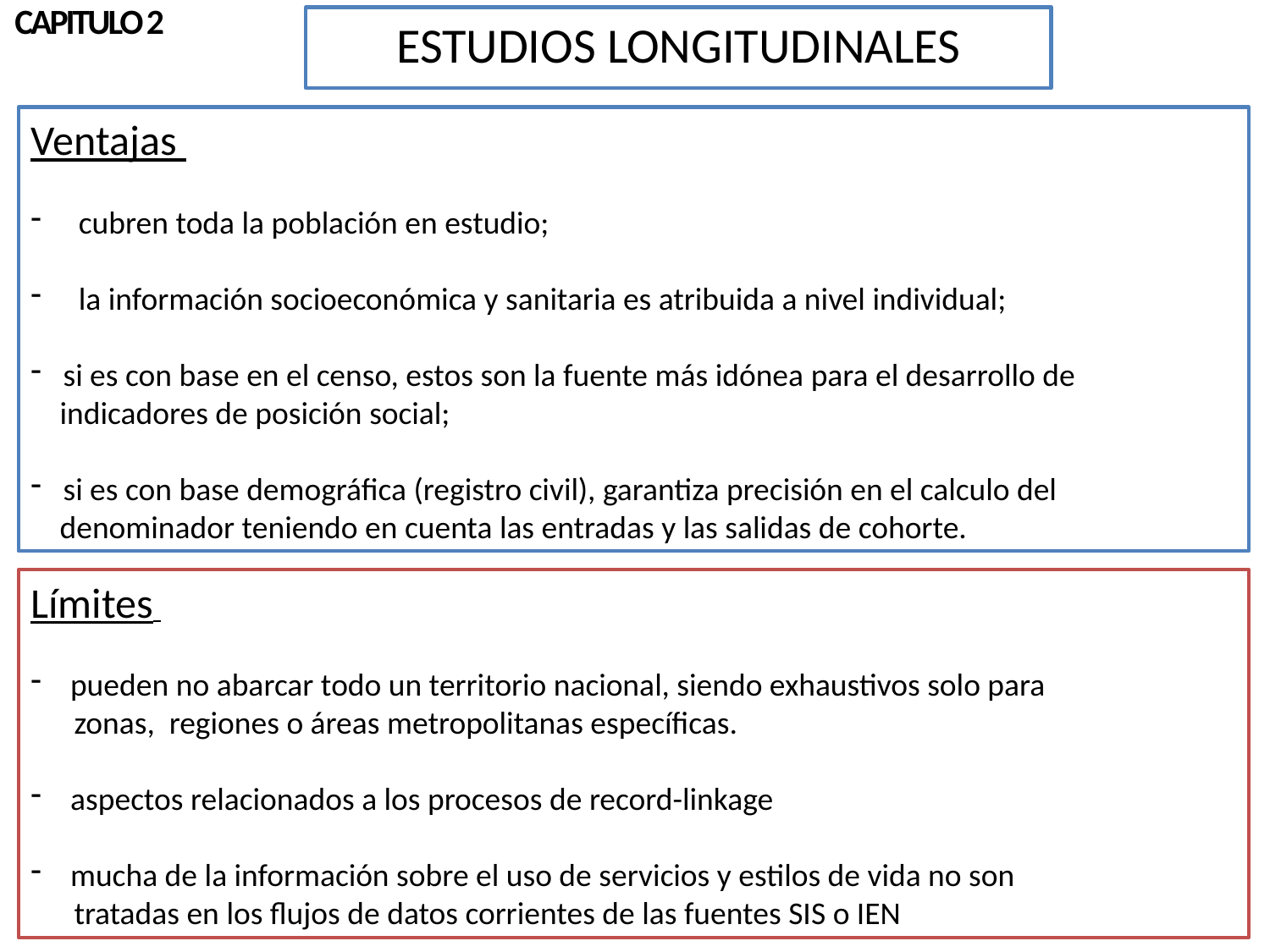

# CAPITULO 2
ESTUDIOS LONGITUDINALES
Ventajas

cubren toda la población en estudio;

la información socioeconómica y sanitaria es atribuida a nivel individual;

   si es con base en el censo, estos son la fuente más idónea para el desarrollo de
    indicadores de posición social;

   si es con base demográfica (registro civil), garantiza precisión en el calculo del
    denominador teniendo en cuenta las entradas y las salidas de cohorte.
Límites

    pueden no abarcar todo un territorio nacional, siendo exhaustivos solo para
      zonas,  regiones o áreas metropolitanas específicas.

    aspectos relacionados a los procesos de record-linkage

    mucha de la información sobre el uso de servicios y estilos de vida no son
      tratadas en los flujos de datos corrientes de las fuentes SIS o IEN